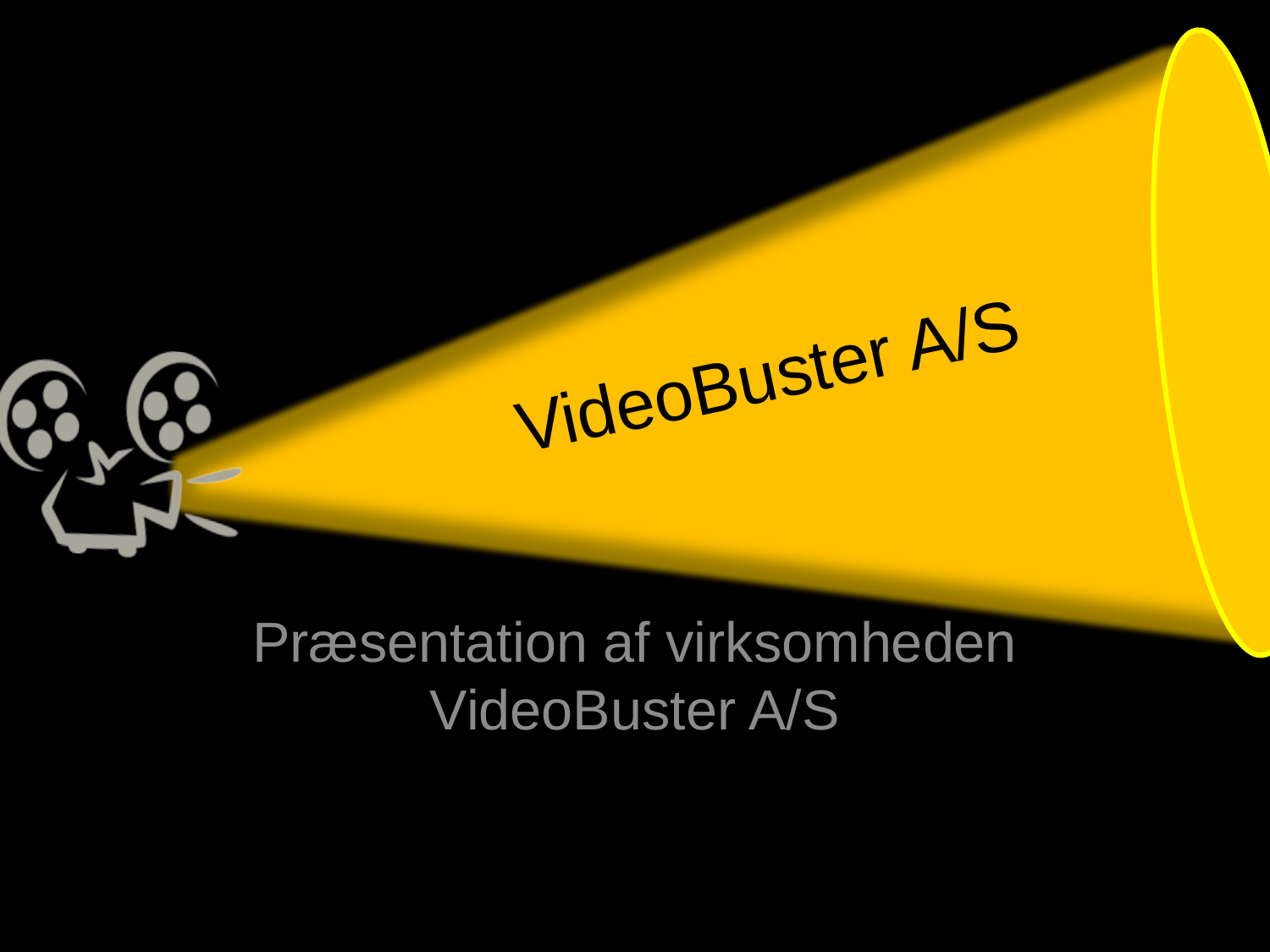

# VideoBuster A/S
Præsentation af virksomheden VideoBuster A/S